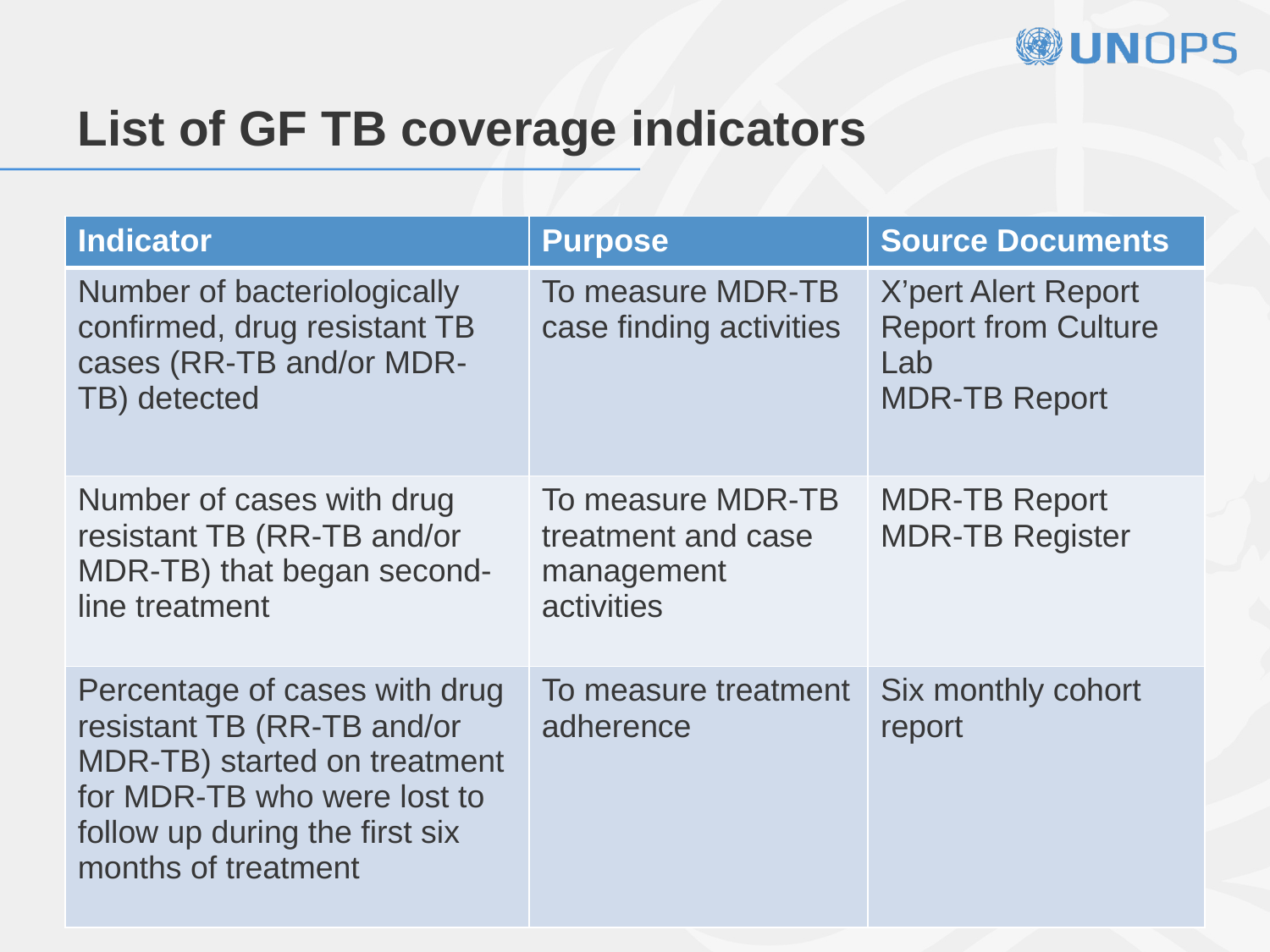

# List of GF TB coverage indicators
| Indicator | Purpose | Source Documents |
| --- | --- | --- |
| Number of bacteriologically confirmed, drug resistant TB cases (RR-TB and/or MDR-TB) detected | To measure MDR-TB case finding activities | X’pert Alert Report Report from Culture Lab MDR-TB Report |
| Number of cases with drug resistant TB (RR-TB and/or MDR-TB) that began second-line treatment | To measure MDR-TB treatment and case management activities | MDR-TB Report MDR-TB Register |
| Percentage of cases with drug resistant TB (RR-TB and/or MDR-TB) started on treatment for MDR-TB who were lost to follow up during the first six months of treatment | To measure treatment adherence | Six monthly cohort report |